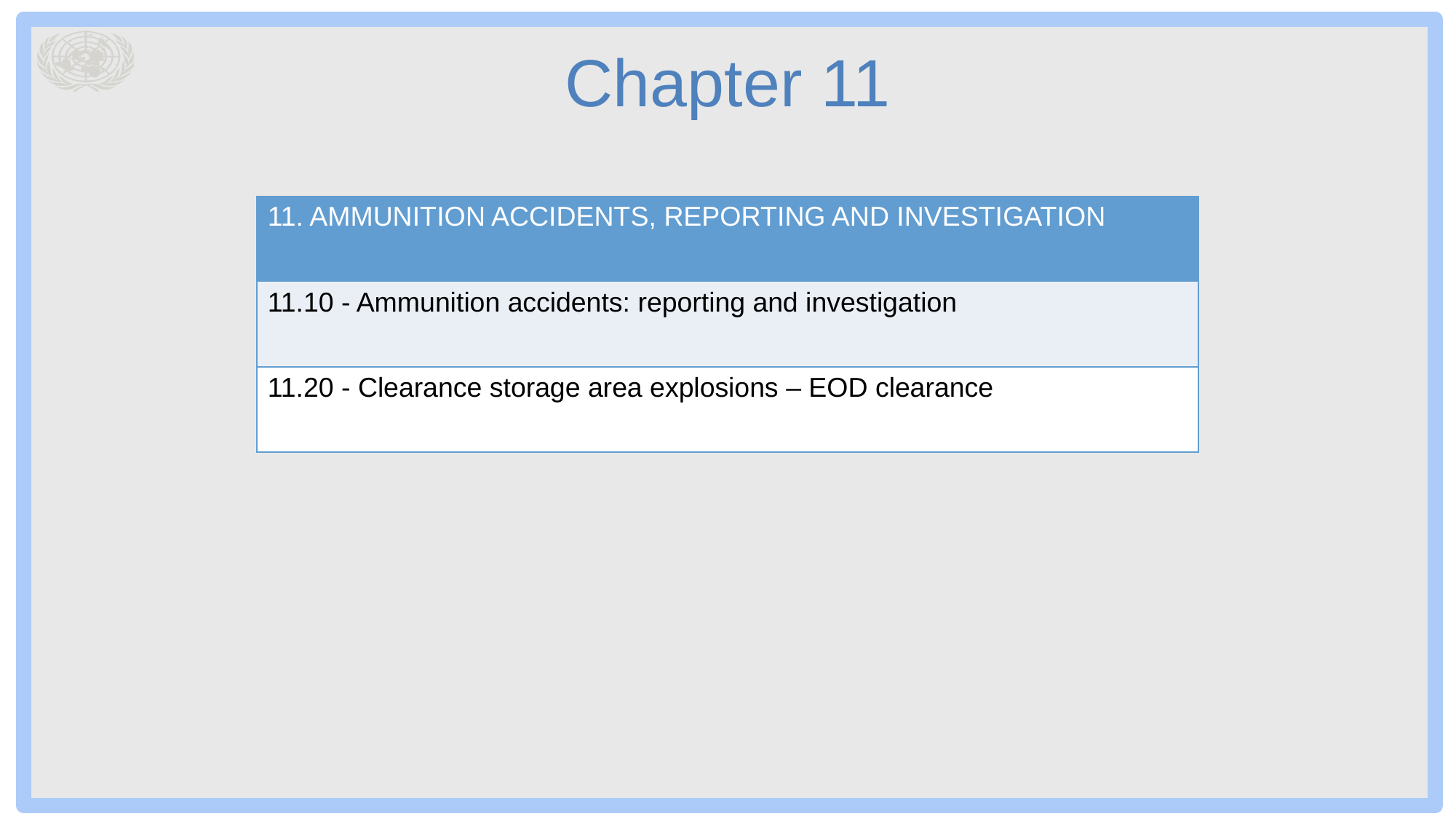

# Chapter 11
| 11. AMMUNITION ACCIDENTS, REPORTING AND INVESTIGATION |
| --- |
| 11.10 - Ammunition accidents: reporting and investigation |
| 11.20 - Clearance storage area explosions – EOD clearance |